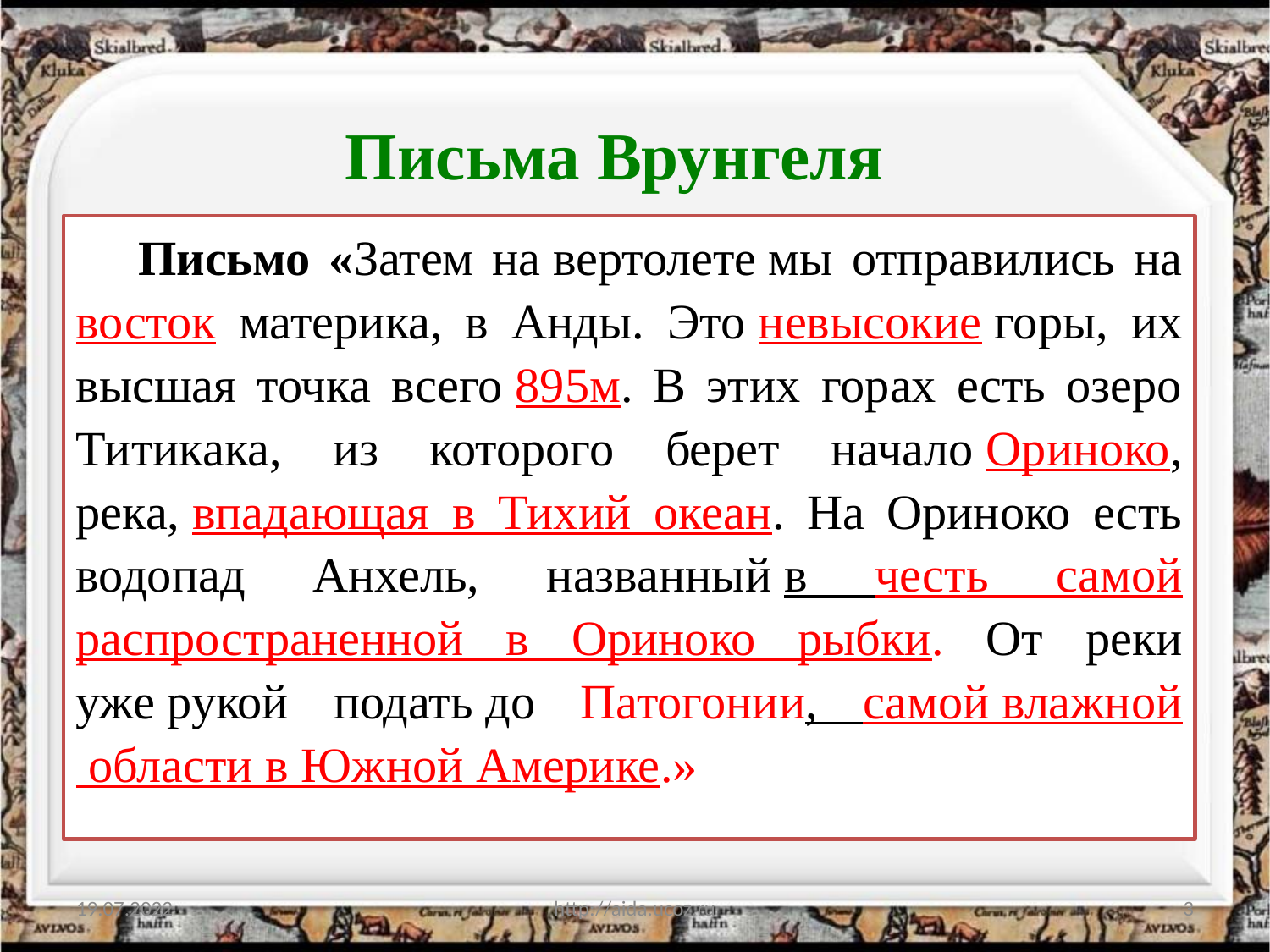

Письма Врунгеля
Письмо «Затем на вертолете мы отправились на восток материка, в Анды. Это невысокие горы, их высшая точка всего 895м. В этих горах есть озеро Титикака, из которого берет начало Ориноко, река, впадающая в Тихий океан. На Ориноко есть водопад Анхель, названный в честь самой распространенной в Ориноко рыбки. От реки уже рукой подать до Патогонии, самой влажной области в Южной Америке.»

19.07.2022
http://aida.ucoz.ru
3